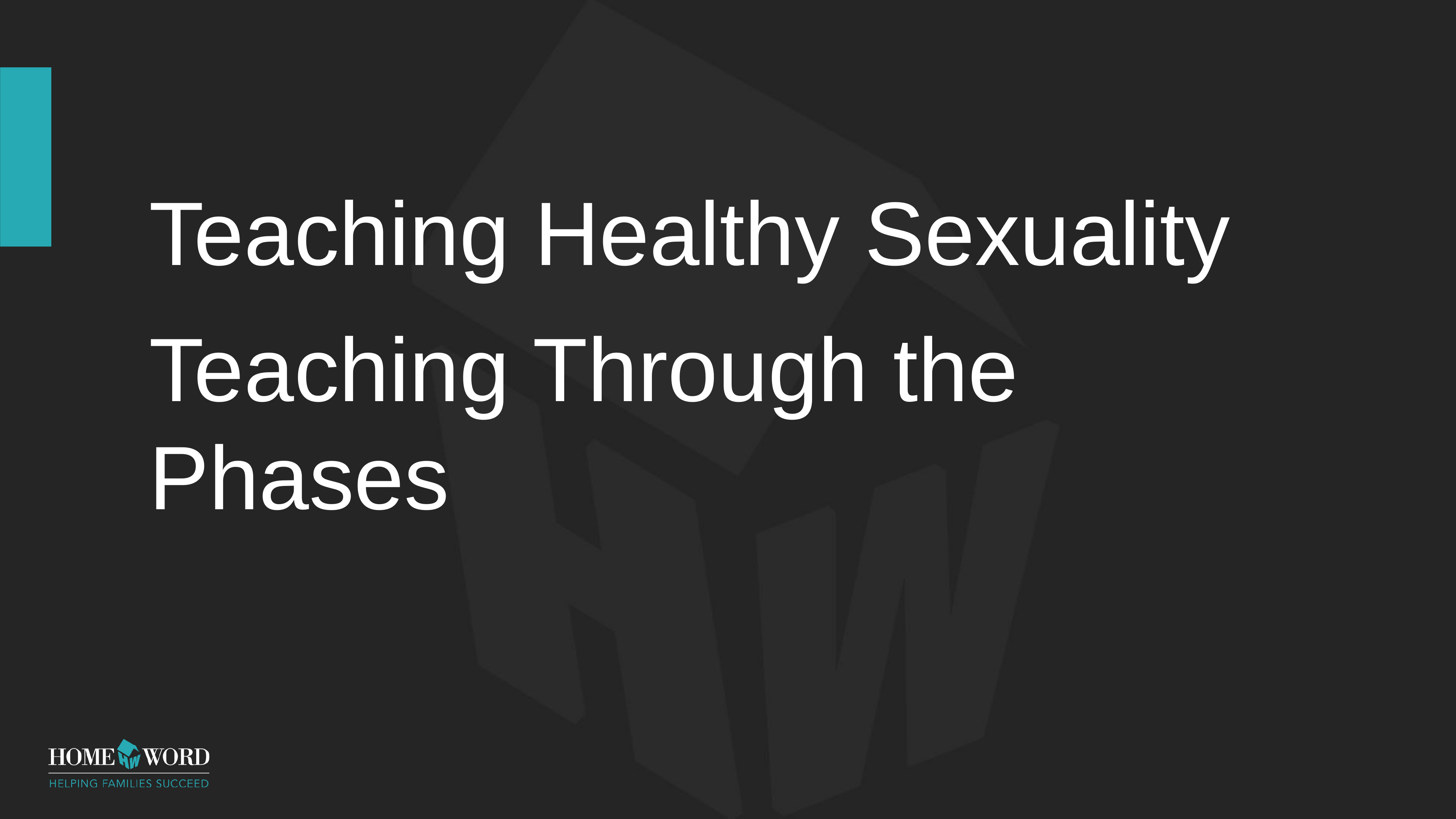

# Teaching Healthy Sexuality
Teaching Through the Phases